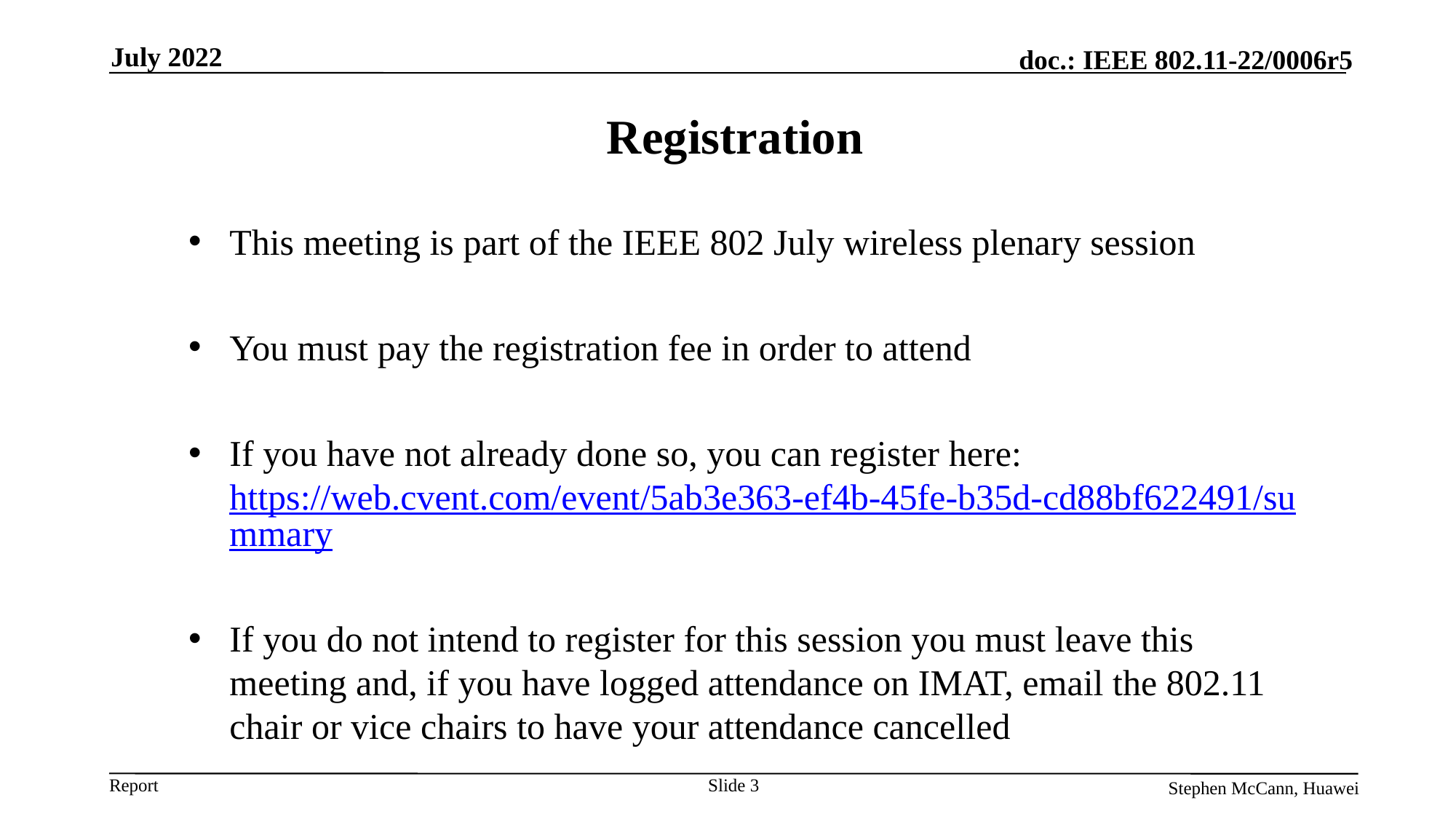

July 2022
# Registration
This meeting is part of the IEEE 802 July wireless plenary session

You must pay the registration fee in order to attend

If you have not already done so, you can register here: https://web.cvent.com/event/5ab3e363-ef4b-45fe-b35d-cd88bf622491/summary

If you do not intend to register for this session you must leave this meeting and, if you have logged attendance on IMAT, email the 802.11 chair or vice chairs to have your attendance cancelled
Slide 3
Stephen McCann, Huawei